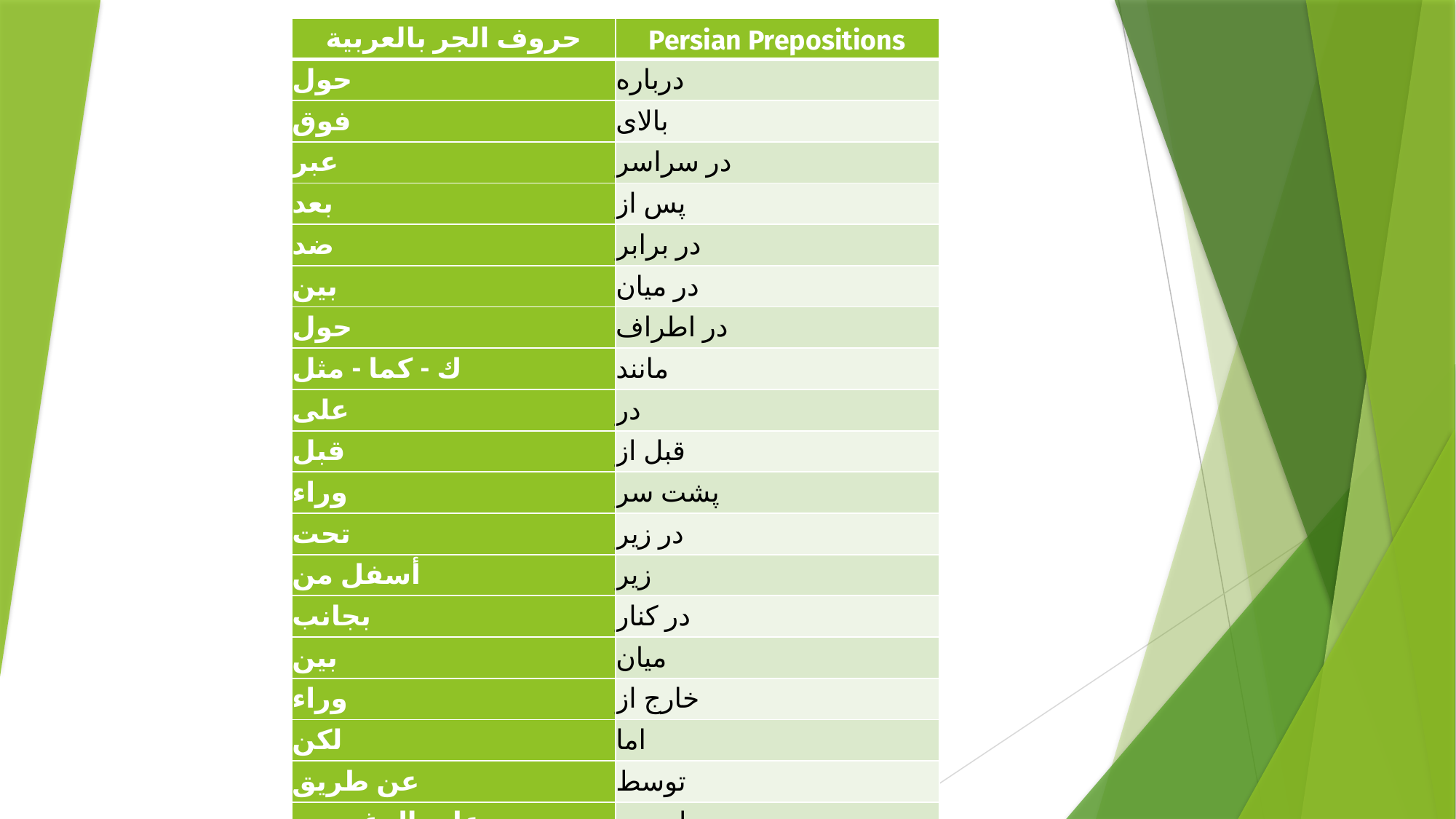

| حروف الجر بالعربية | Persian Prepositions |
| --- | --- |
| حول | درباره |
| فوق | بالای |
| عبر | در سراسر |
| بعد | پس از |
| ضد | در برابر |
| بين | در میان |
| حول | در اطراف |
| ك - كما - مثل | مانند |
| على | در |
| قبل | قبل از |
| وراء | پشت سر |
| تحت | در زیر |
| أسفل من | زیر |
| بجانب | در کنار |
| بين | میان |
| وراء | خارج از |
| لكن | اما |
| عن طريق | توسط |
| على الرغم من | با وجود |
| تحت | پایین |
|  |  |
| --- | --- |
|  |  |
|  |  |
|  |  |
|  |  |
|  |  |
|  |  |
|  |  |
|  |  |
|  |  |
|  |  |
|  |  |
|  |  |
|  |  |
|  |  |
|  |  |
|  |  |
|  |  |